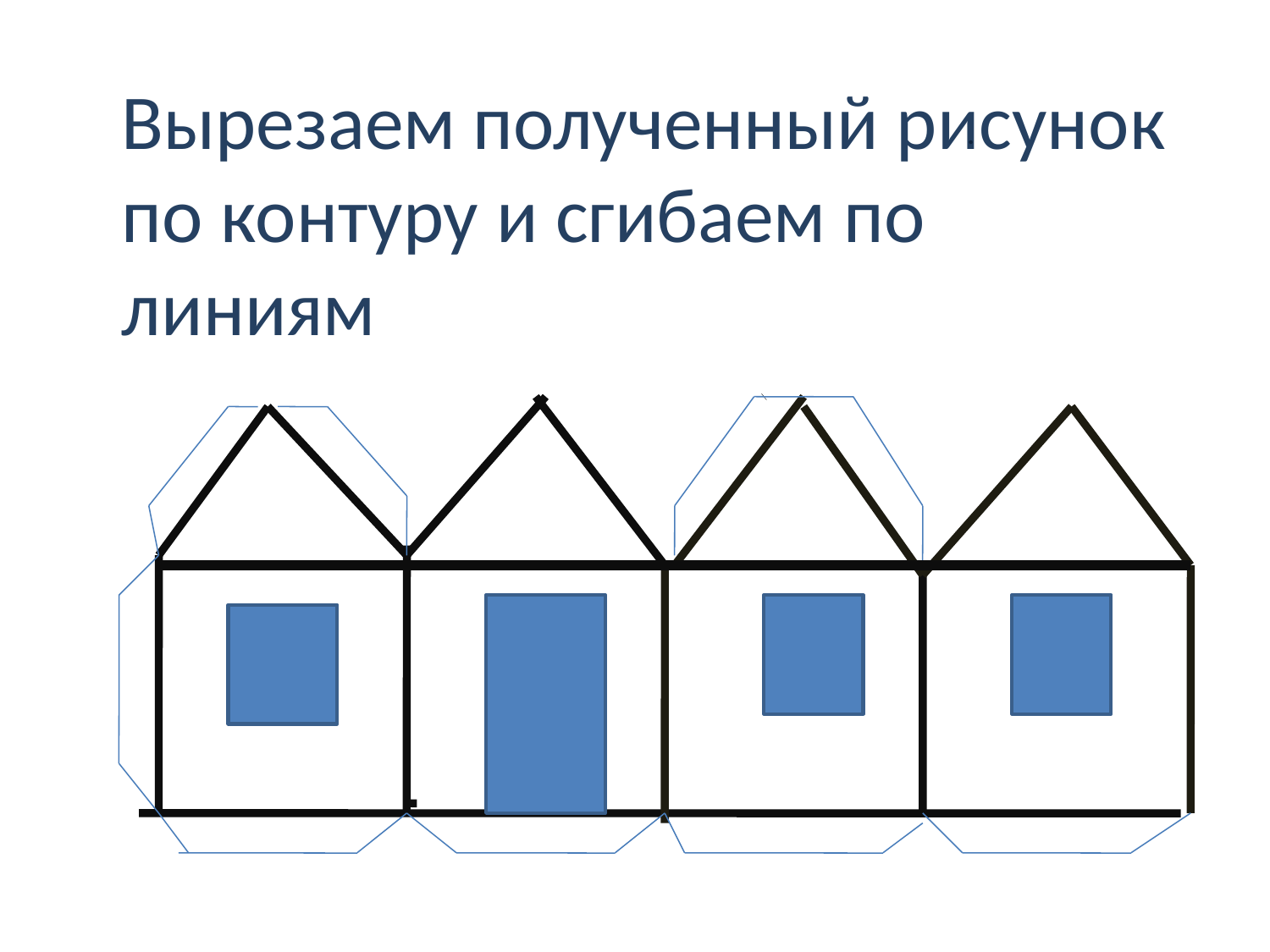

Вырезаем полученный рисунок по контуру и сгибаем по линиям
.
#